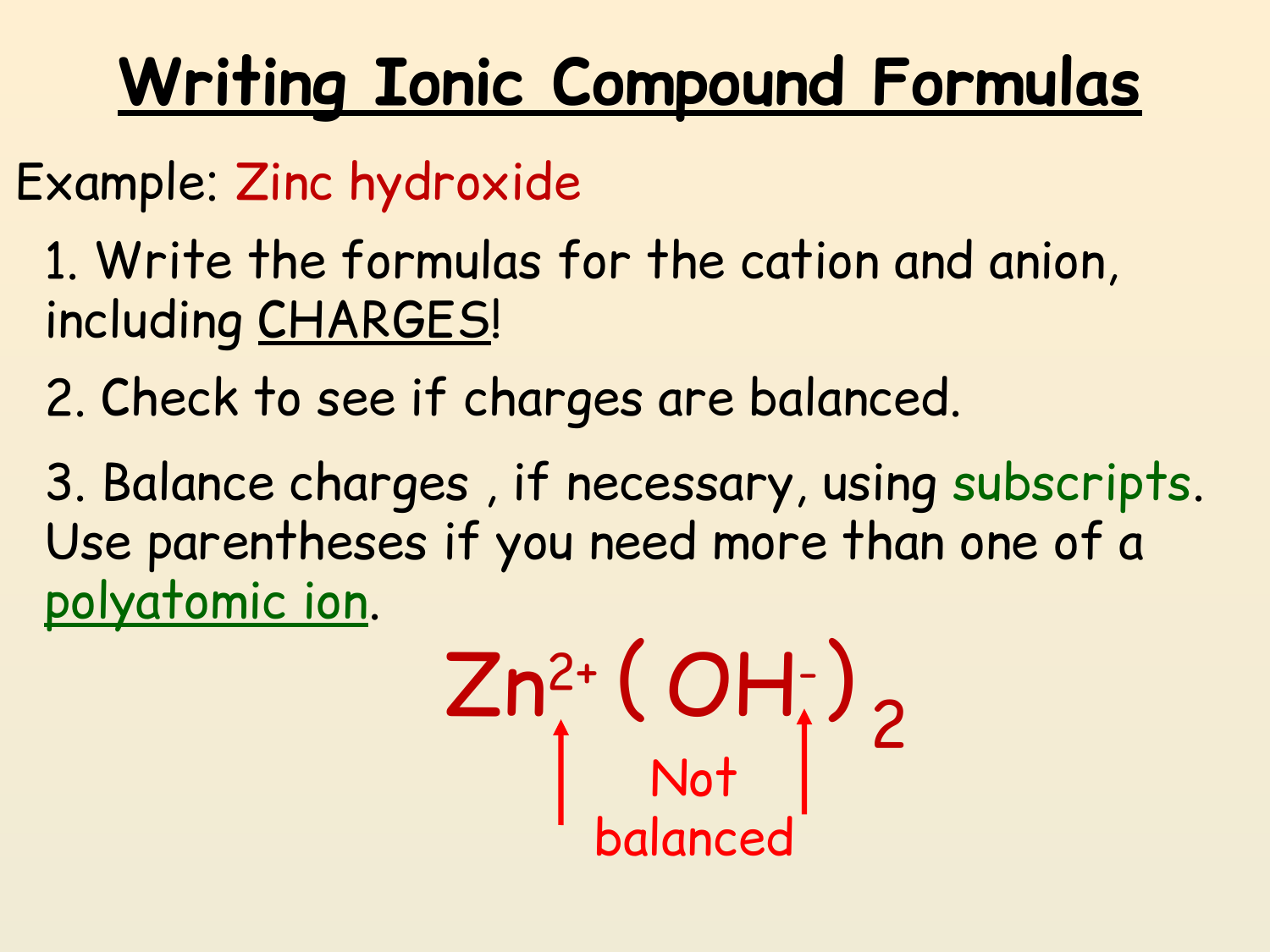

# Writing Ionic Compound Formulas
Example: Zinc hydroxide
1. Write the formulas for the cation and anion, including CHARGES!
2. Check to see if charges are balanced.
3. Balance charges , if necessary, using subscripts. Use parentheses if you need more than one of a polyatomic ion.

(       )
Zn2+
OH-
2

Not balanced